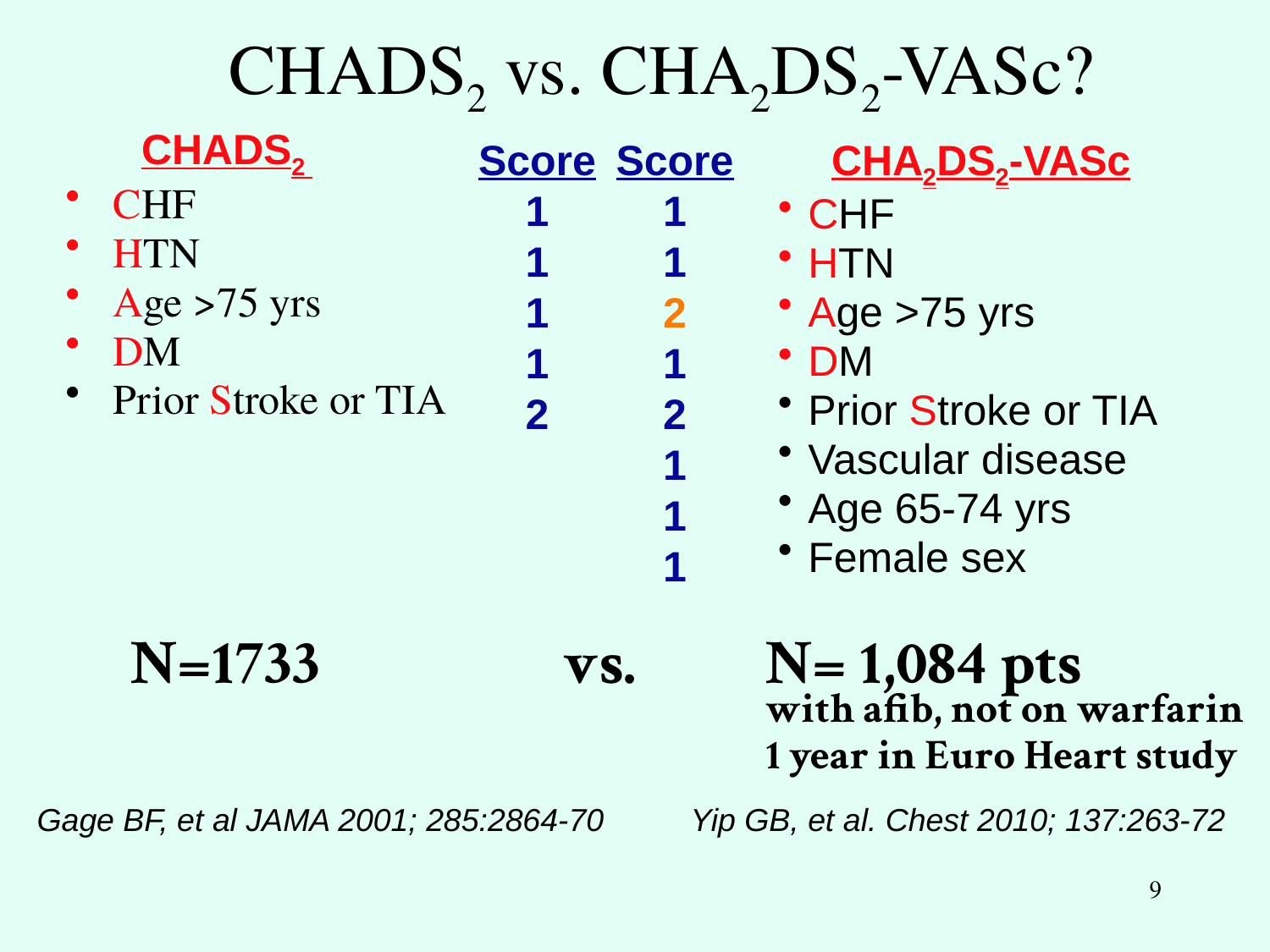

# CHADS2 vs. CHA2DS2-VASc?
CHADS2
Score
1
1
1
1
2
Score
1
1
2
1
2
1
1
1
CHA2DS2-VASc
CHF
HTN
Age >75 yrs
DM
Prior Stroke or TIA
CHF
HTN
Age >75 yrs
DM
Prior Stroke or TIA
Vascular disease
Age 65-74 yrs
Female sex

N=1733		    vs. 	N= 1,084 pts
					with afib, not on warfarin
					1 year in Euro Heart study

Gage BF, et al JAMA 2001; 285:2864-70
Yip GB, et al. Chest 2010; 137:263-72
9